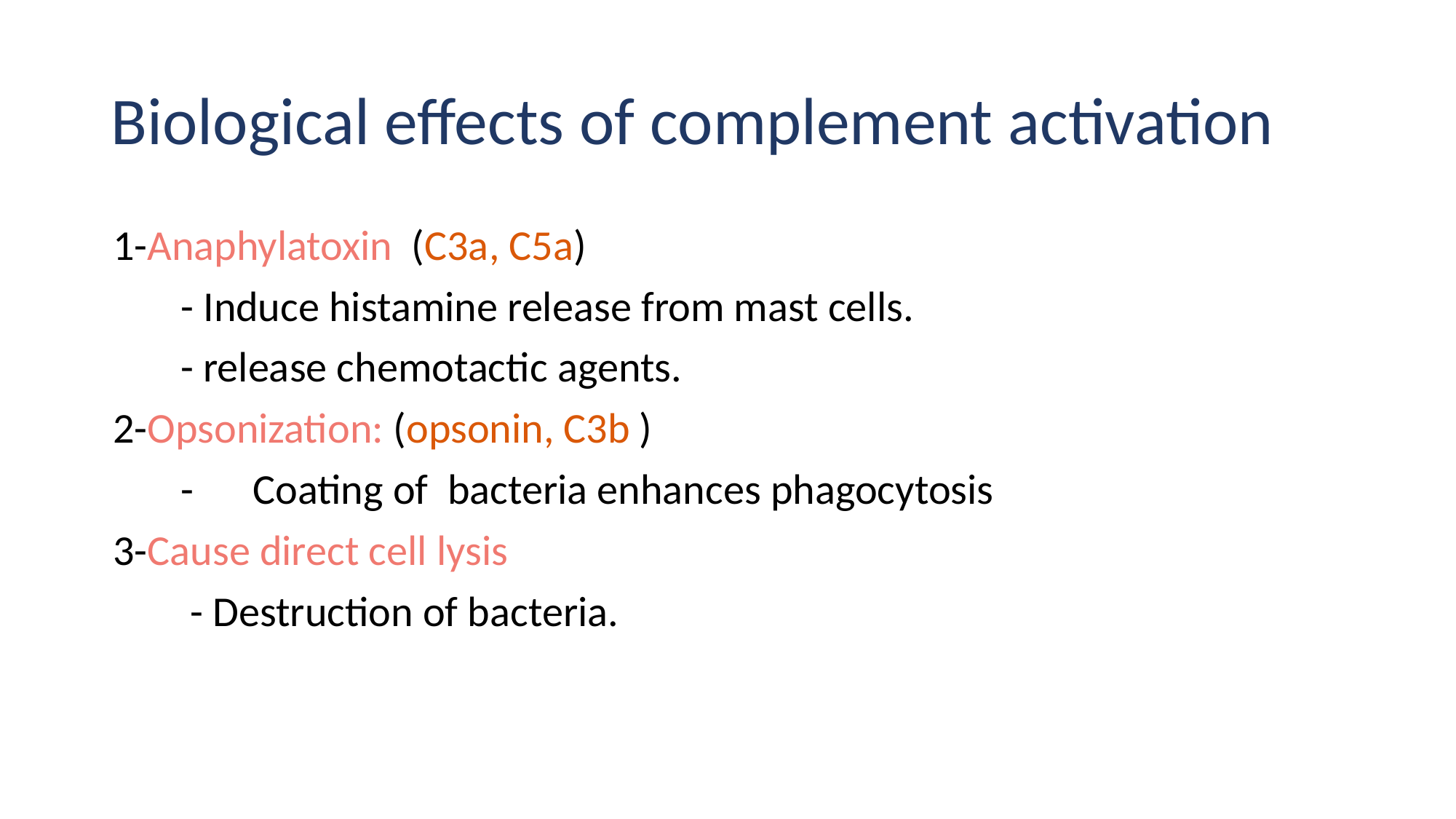

# Biological effects of complement activation
1-Anaphylatoxin  (C3a, C5a)
       - Induce histamine release from mast cells.
       - release chemotactic agents.
2-Opsonization: (opsonin, C3b )
       -	Coating of  bacteria enhances phagocytosis
3-Cause direct cell lysis
        - Destruction of bacteria.